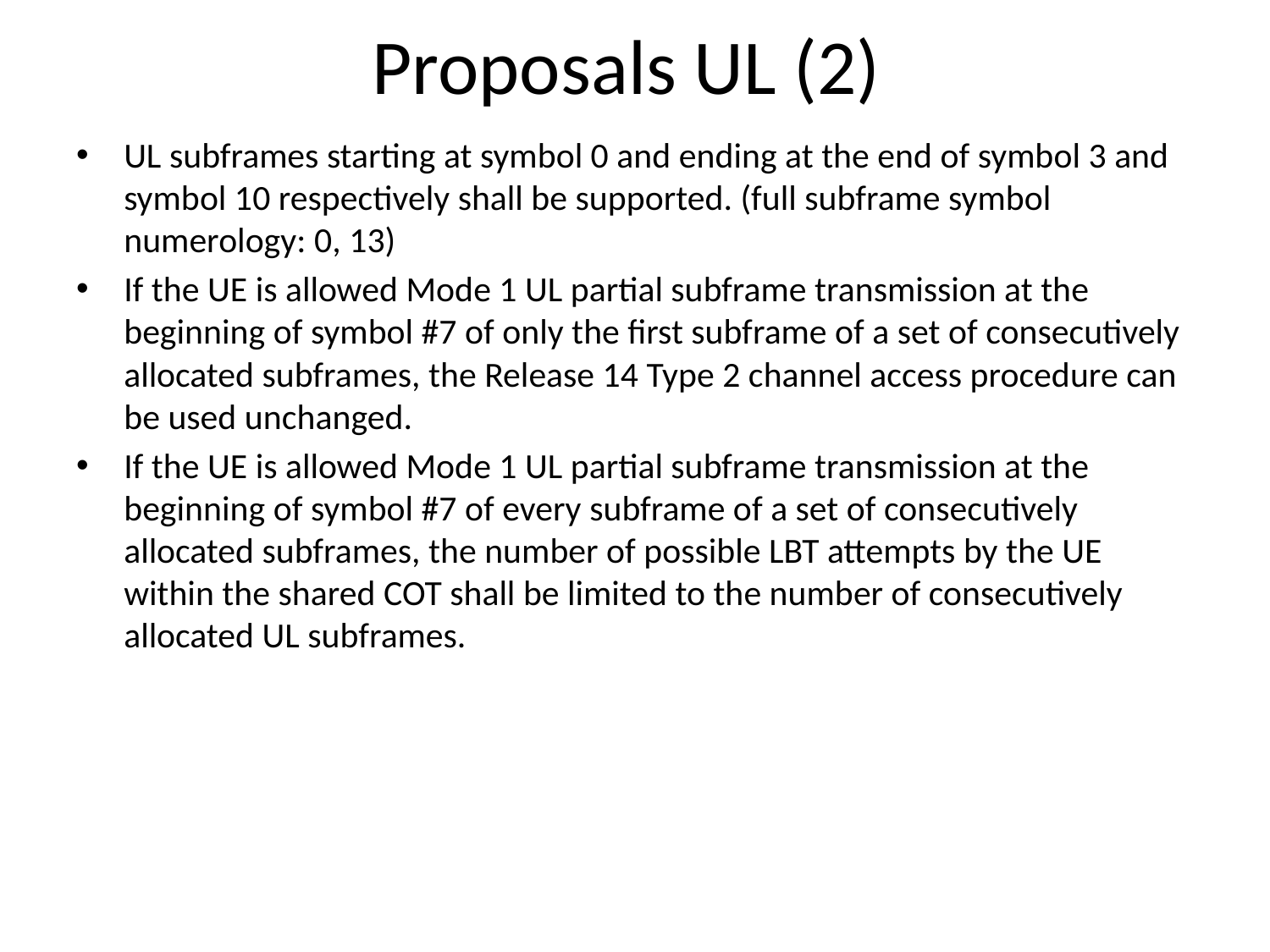

# Proposals UL (2)
UL subframes starting at symbol 0 and ending at the end of symbol 3 and symbol 10 respectively shall be supported. (full subframe symbol numerology: 0, 13)
If the UE is allowed Mode 1 UL partial subframe transmission at the beginning of symbol #7 of only the first subframe of a set of consecutively allocated subframes, the Release 14 Type 2 channel access procedure can be used unchanged.
If the UE is allowed Mode 1 UL partial subframe transmission at the beginning of symbol #7 of every subframe of a set of consecutively allocated subframes, the number of possible LBT attempts by the UE within the shared COT shall be limited to the number of consecutively allocated UL subframes.